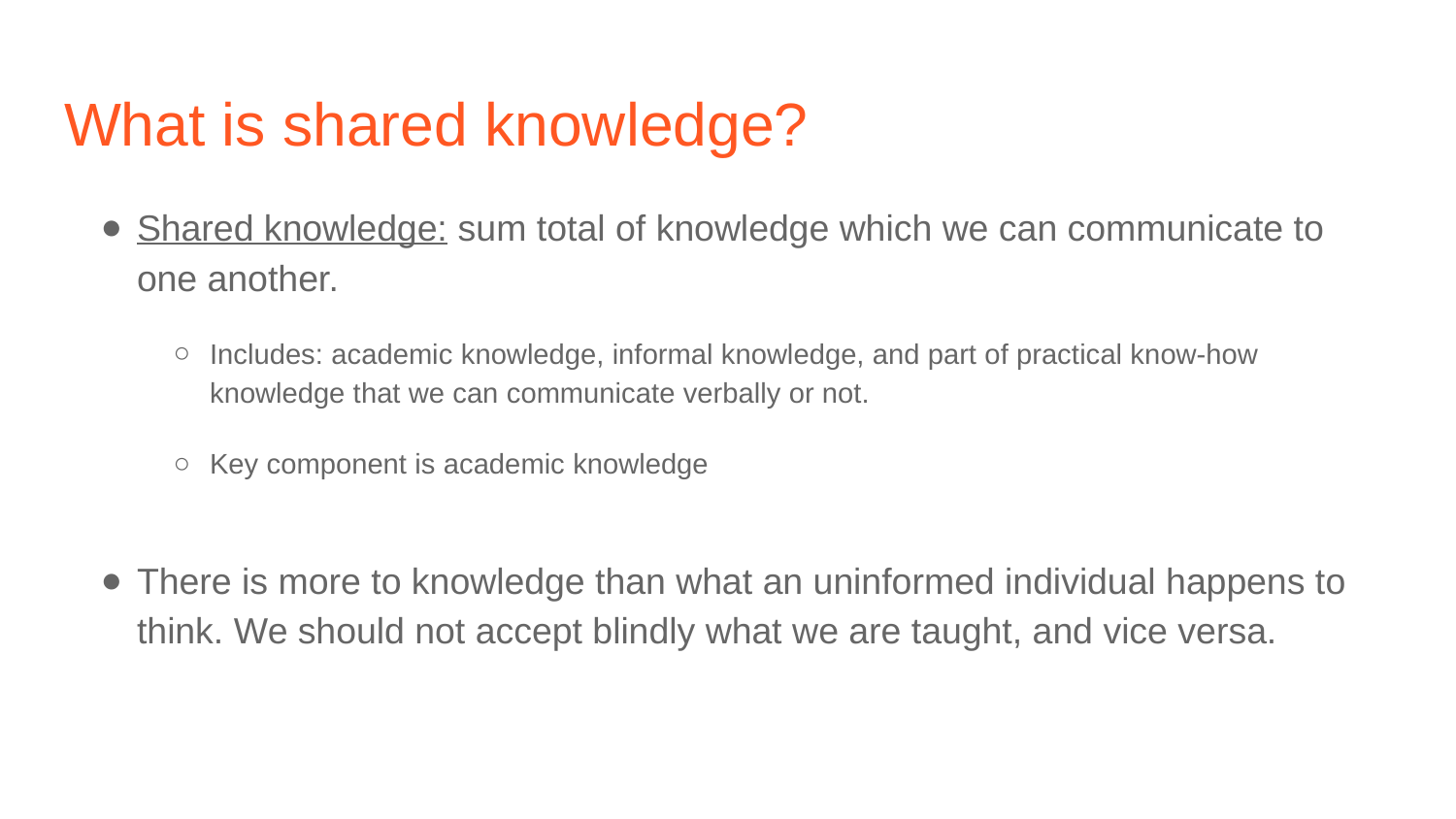

# What is shared knowledge?
Shared knowledge: sum total of knowledge which we can communicate to one another.
Includes: academic knowledge, informal knowledge, and part of practical know-how knowledge that we can communicate verbally or not.
Key component is academic knowledge
There is more to knowledge than what an uninformed individual happens to think. We should not accept blindly what we are taught, and vice versa.